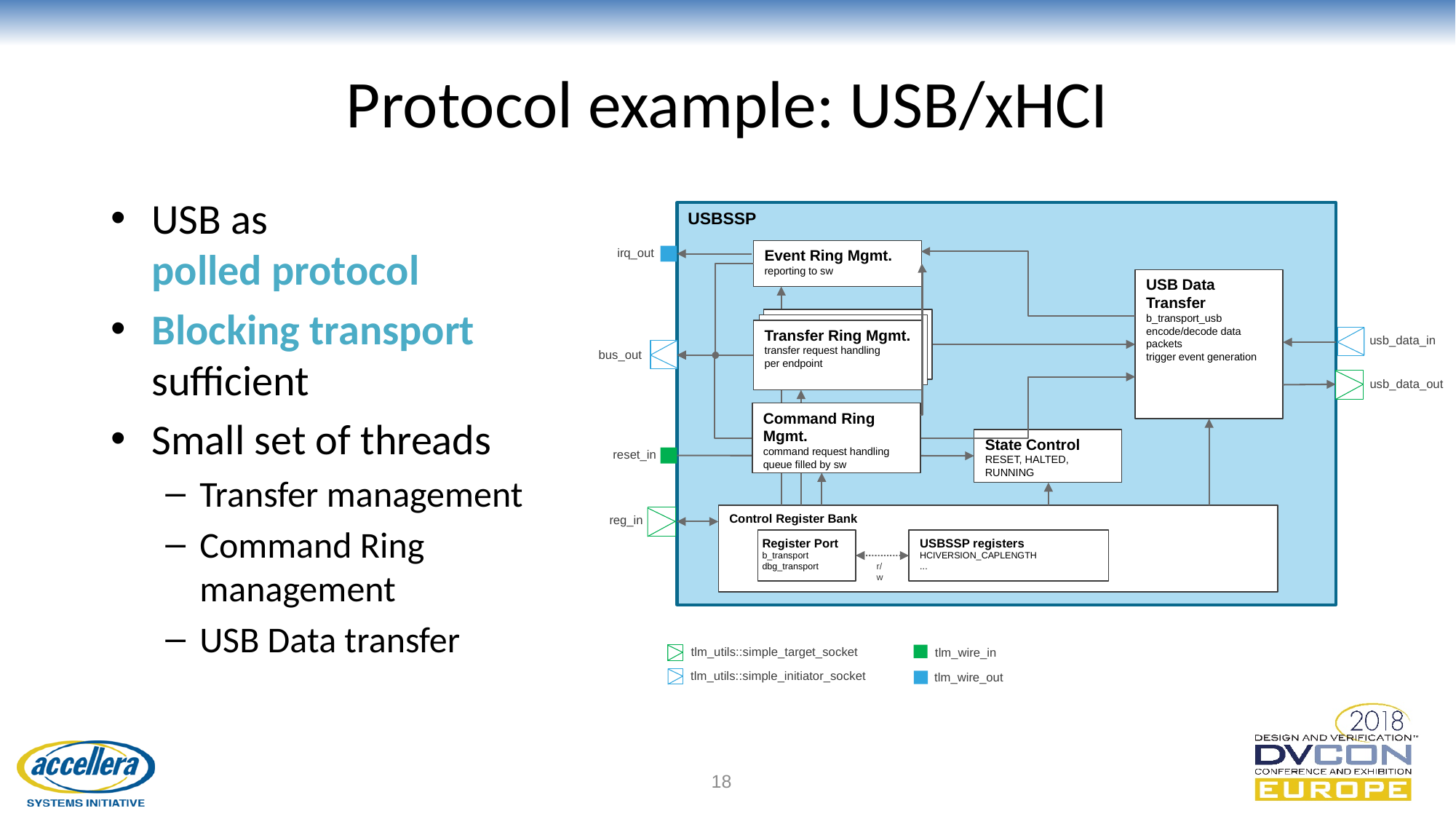

# Protocol example: USB/xHCI
USB as
polled protocol
Blocking transport sufficient
Small set of threads
Transfer management
Command Ring management
USB Data transfer
USBSSP
irq_out

Event Ring Mgmt.
reporting to sw

USB Data Transfer
b_transport_usb
encode/decode data packets
trigger event generation
Command Ring Mgmt.
reporting to sw

Command Ring Mgmt.
reporting to sw

Transfer Ring Mgmt.
transfer request handling
per endpoint
usb_data_in

bus_out

usb_data_out
Command Ring Mgmt.
command request handling
queue filled by sw

State Control
RESET, HALTED, RUNNING
reset_in

Control Register Bank
reg_in

Register Port
b_transport
dbg_transport
USBSSP registers
HCIVERSION_CAPLENGTH
...
r/w
tlm_utils::simple_target_socket
tlm_wire_in

tlm_utils::simple_initiator_socket
tlm_wire_out

18